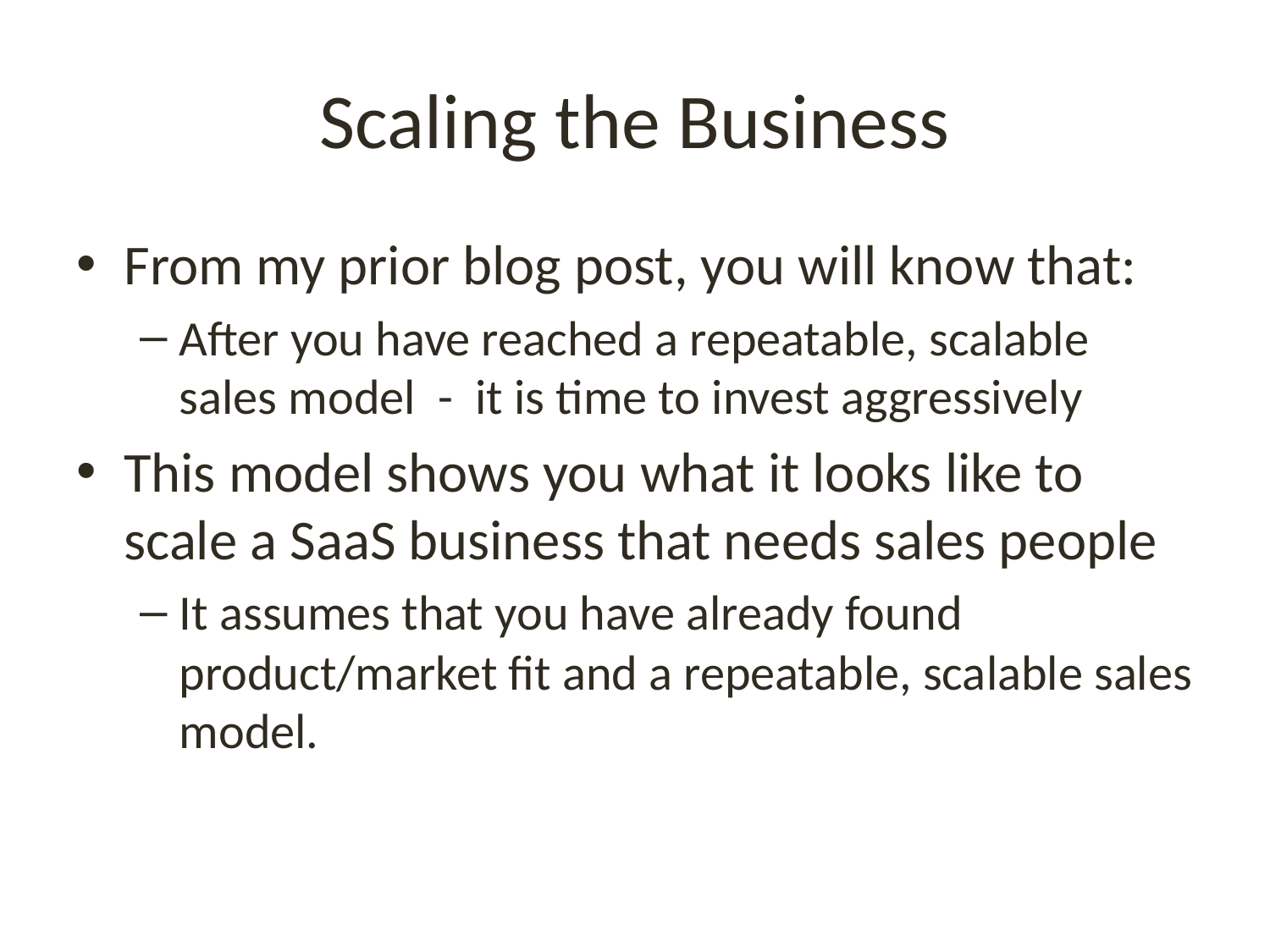

# Scaling the Business
From my prior blog post, you will know that:
After you have reached a repeatable, scalable sales model  -  it is time to invest aggressively
This model shows you what it looks like to scale a SaaS business that needs sales people
It assumes that you have already found product/market fit and a repeatable, scalable sales model.